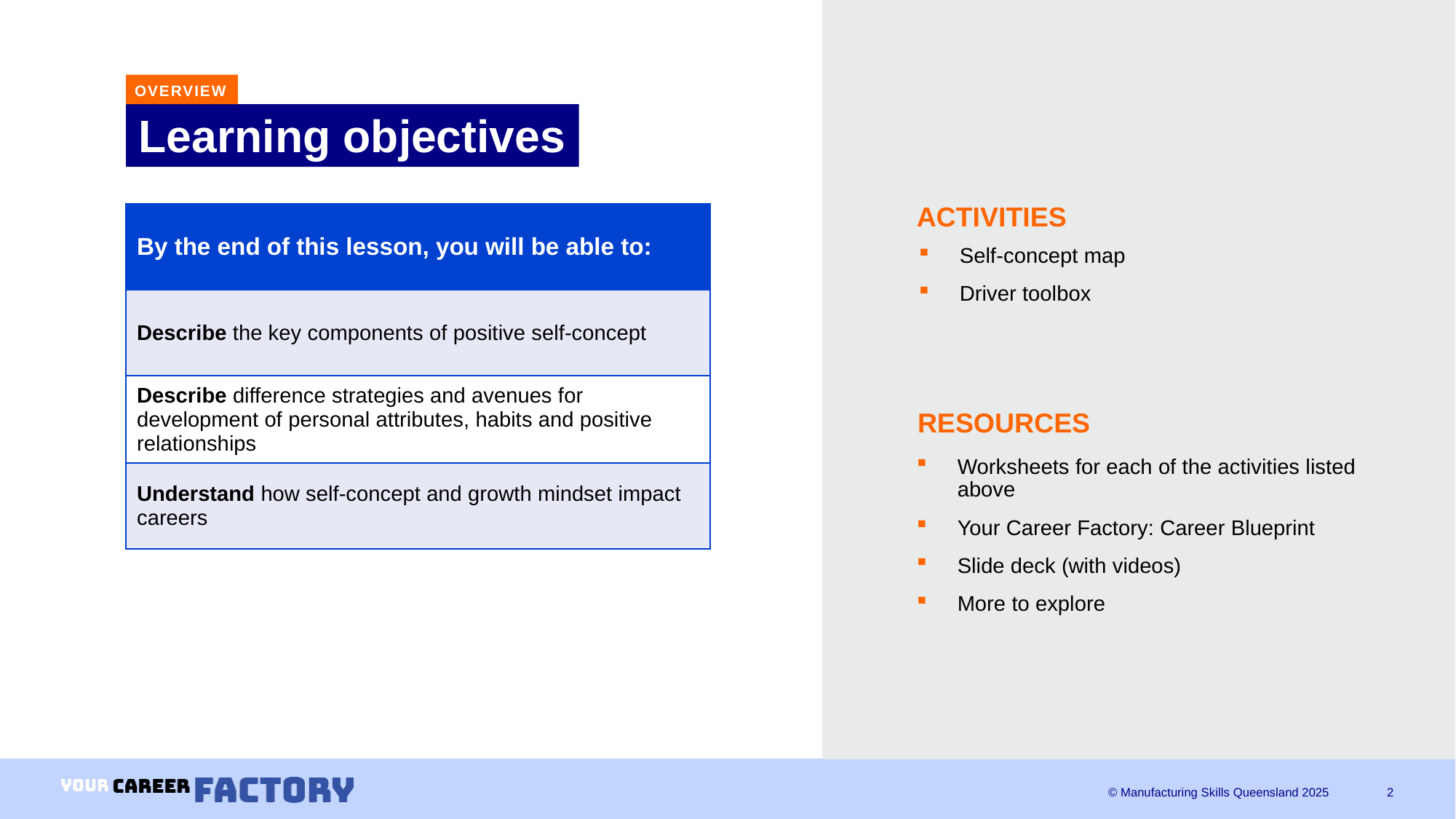

OVERVIEW
# Learning objectives
ACTIVITIES
| By the end of this lesson, you will be able to: |
| --- |
| Describe the key components of positive self-concept |
| Describe difference strategies and avenues for development of personal attributes, habits and positive relationships |
| Understand how self-concept and growth mindset impact careers |
Self-concept map
Driver toolbox
RESOURCES
Worksheets for each of the activities listed above
Your Career Factory: Career Blueprint
Slide deck (with videos)
More to explore